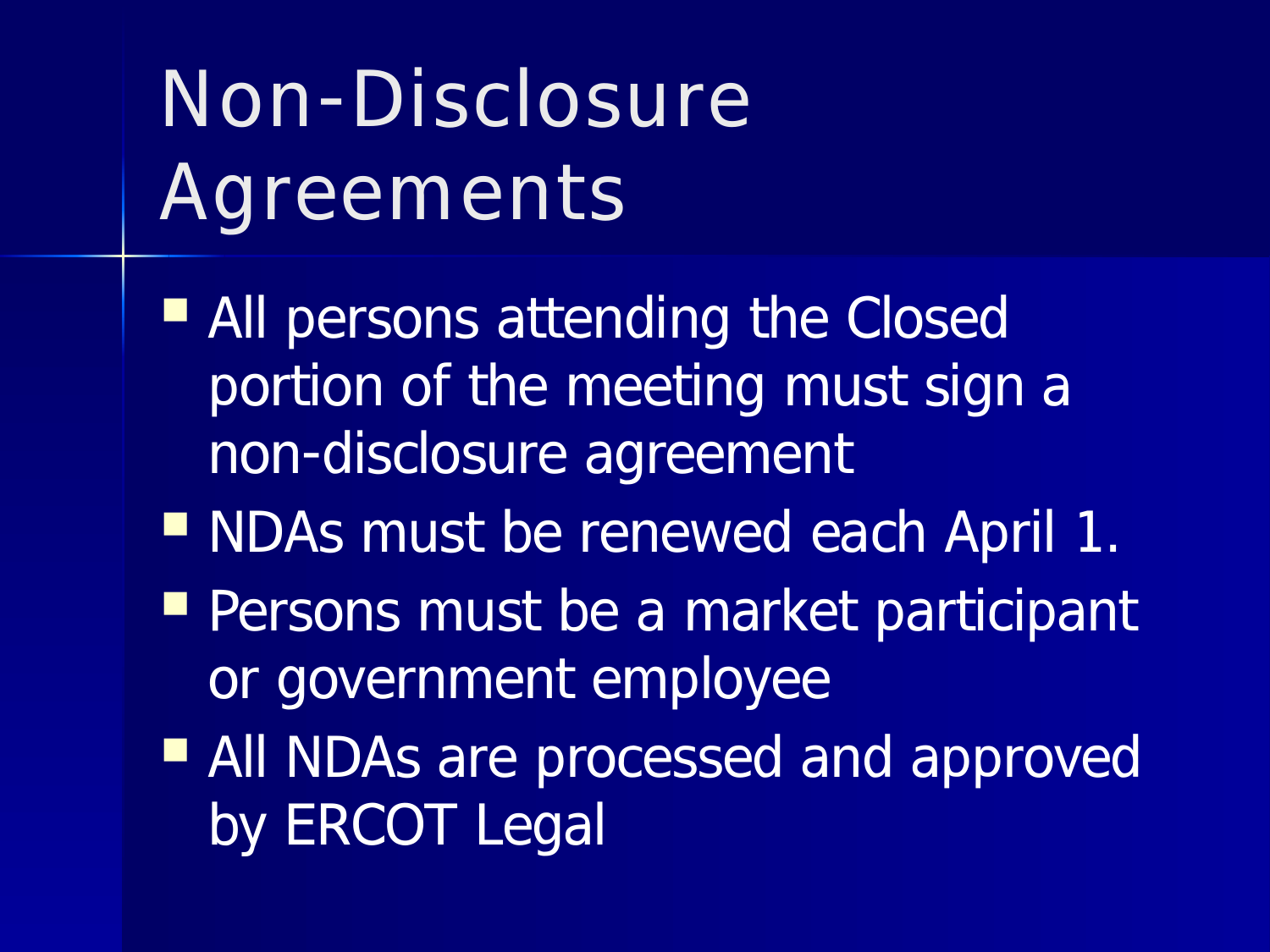

# Non-Disclosure Agreements
All persons attending the Closed portion of the meeting must sign a non-disclosure agreement
NDAs must be renewed each April 1.
Persons must be a market participant or government employee
All NDAs are processed and approved by ERCOT Legal